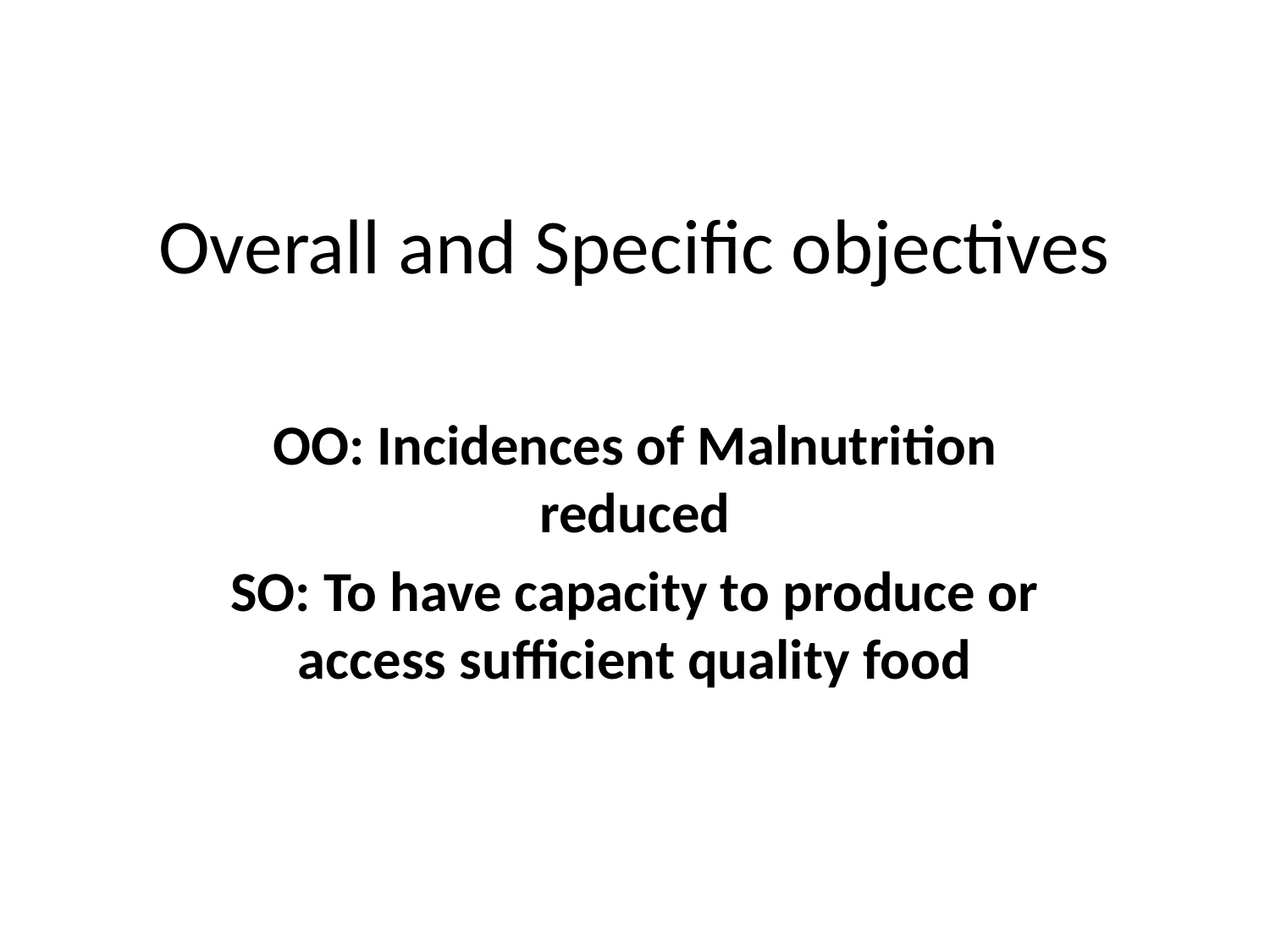

# Overall and Specific objectives
OO: Incidences of Malnutrition reduced
SO: To have capacity to produce or access sufficient quality food